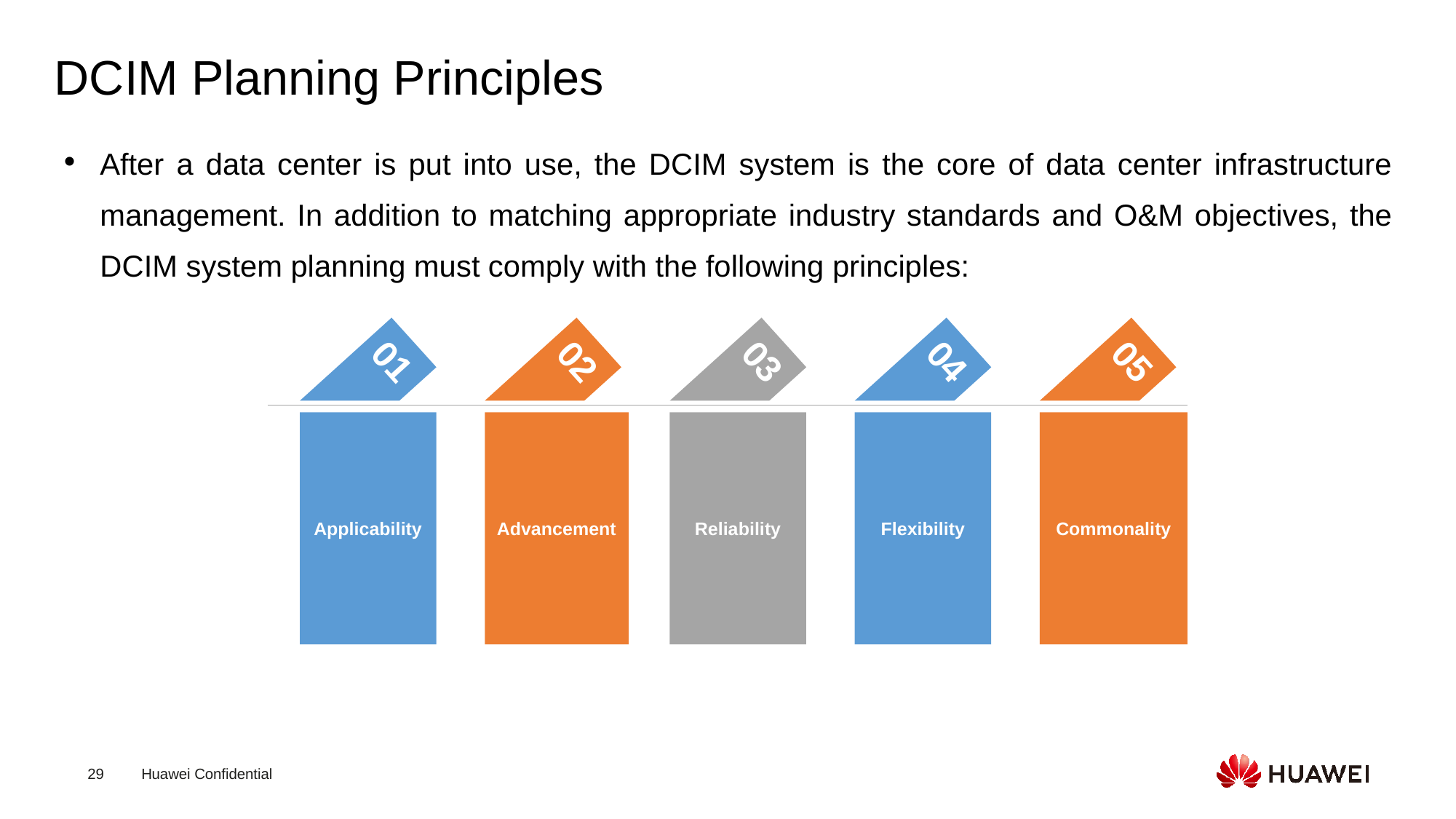

# DCIM Planning Principles
After a data center is put into use, the DCIM system is the core of data center infrastructure management. In addition to matching appropriate industry standards and O&M objectives, the DCIM system planning must comply with the following principles:
01
02
03
04
05
Applicability
Advancement
Reliability
Flexibility
Commonality